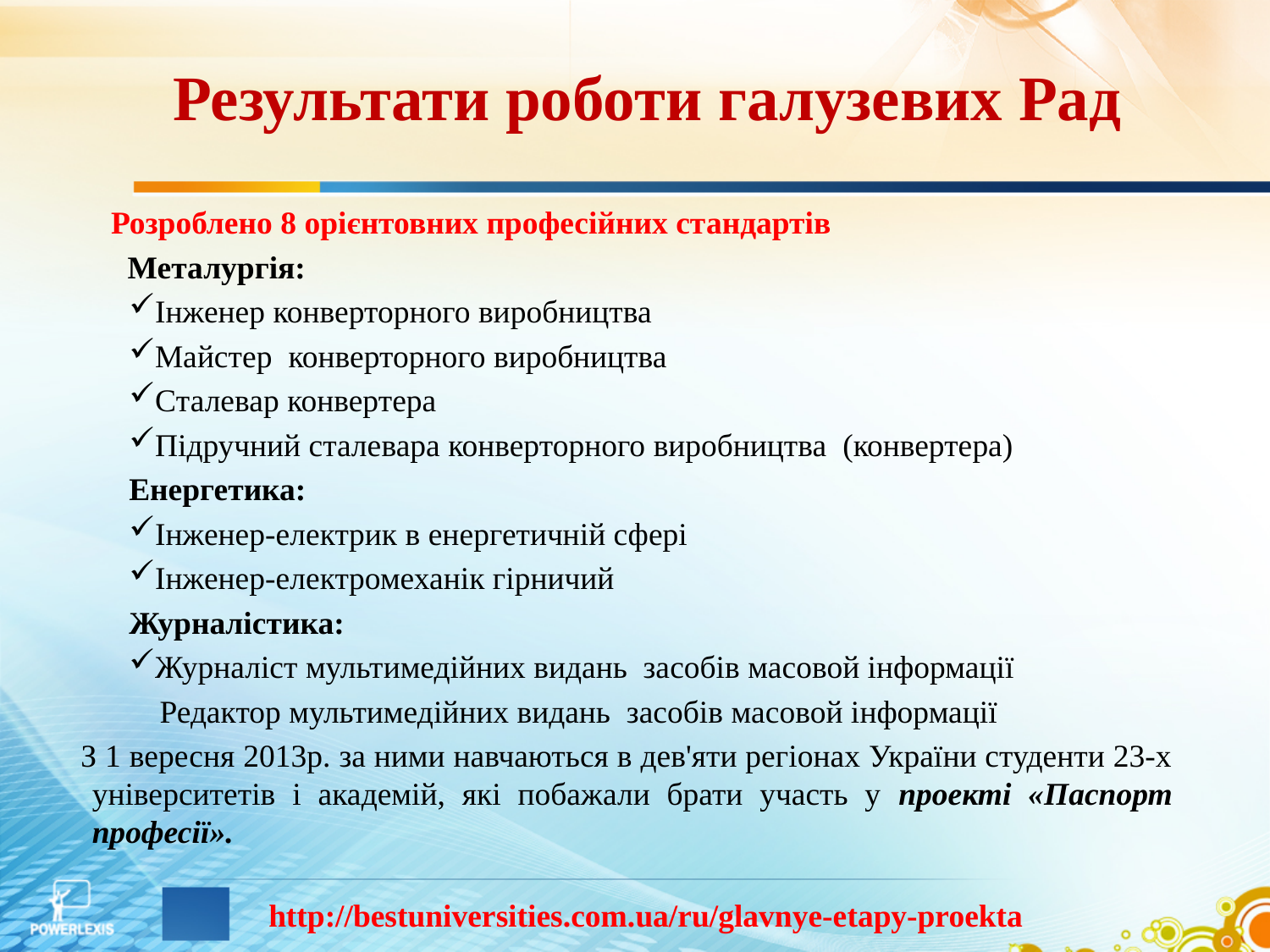

# Результати роботи галузевих Рад
        Розроблено 8 орієнтовних професійних стандартів
         Металургія:
Інженер конверторного виробництва
Майстер  конверторного виробництва
Cталевар конвертера
Підручний сталевара конверторного виробництва  (конвертера)
Енергетика:
Інженер-електрик в енергетичній сфері
Інженер-електромеханік гірничий
Журналістика:
Журналіст мультимедійних видань  засобів масовой інформації
             Редактор мультимедійних видань  засобів масовой інформації
   З 1 вересня 2013р. за ними навчаються в дев'яти регіонах України студенти 23-х університетів і академій, які побажали брати участь у проекті «Паспорт професії».

        http://bestuniversities.com.ua/ru/glavnye-etapy-proekta